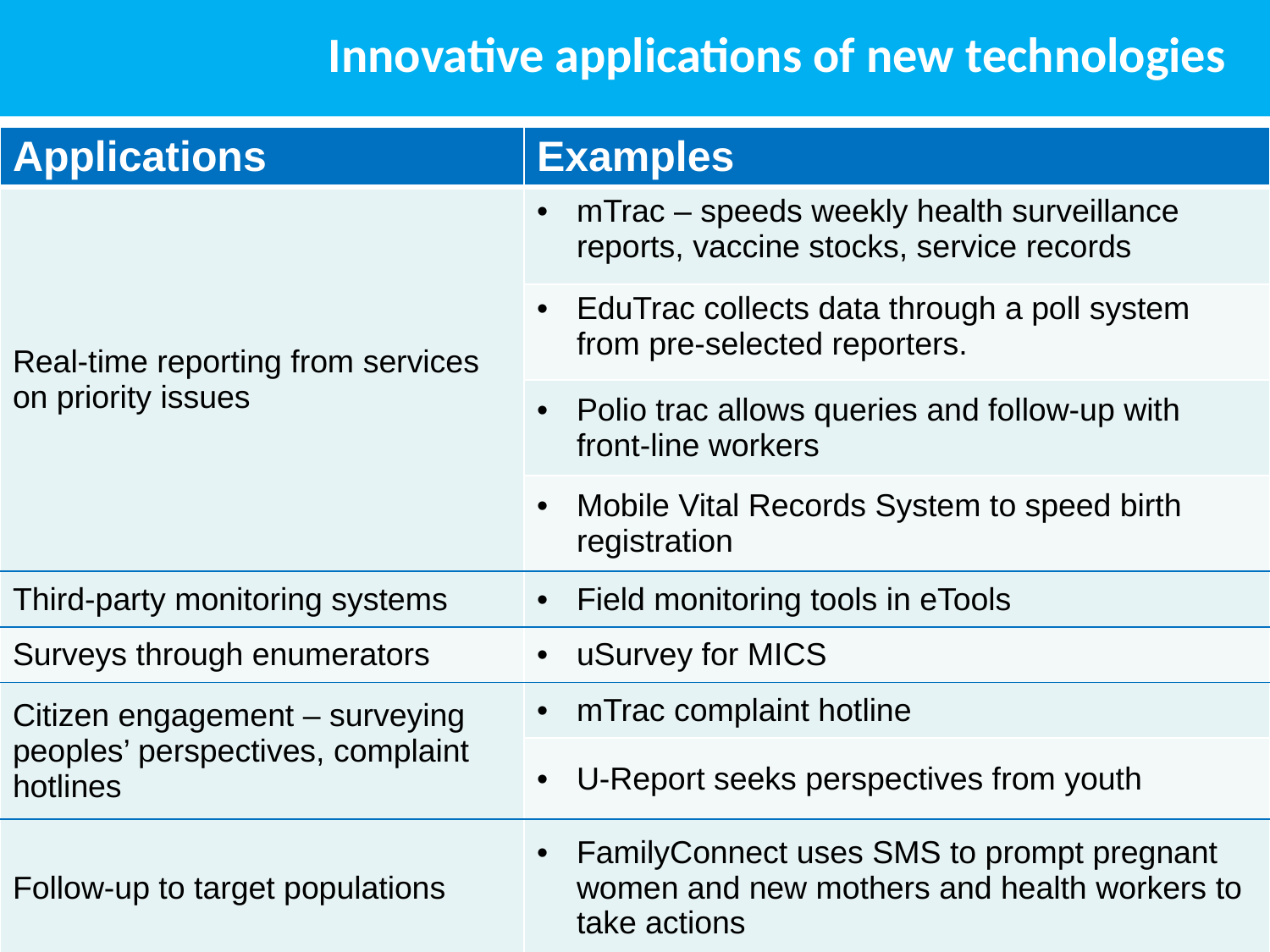

# Innovative applications of new technologies
| Applications | Examples |
| --- | --- |
| Real-time reporting from services on priority issues | mTrac – speeds weekly health surveillance reports, vaccine stocks, service records |
|  | EduTrac collects data through a poll system from pre-selected reporters. |
|  | Polio trac allows queries and follow-up with front-line workers |
|  | Mobile Vital Records System to speed birth registration |
| Third-party monitoring systems | Field monitoring tools in eTools |
| Surveys through enumerators | uSurvey for MICS |
| Citizen engagement – surveying peoples’ perspectives, complaint hotlines | mTrac complaint hotline |
|  | U-Report seeks perspectives from youth |
| Follow-up to target populations | FamilyConnect uses SMS to prompt pregnant women and new mothers and health workers to take actions |